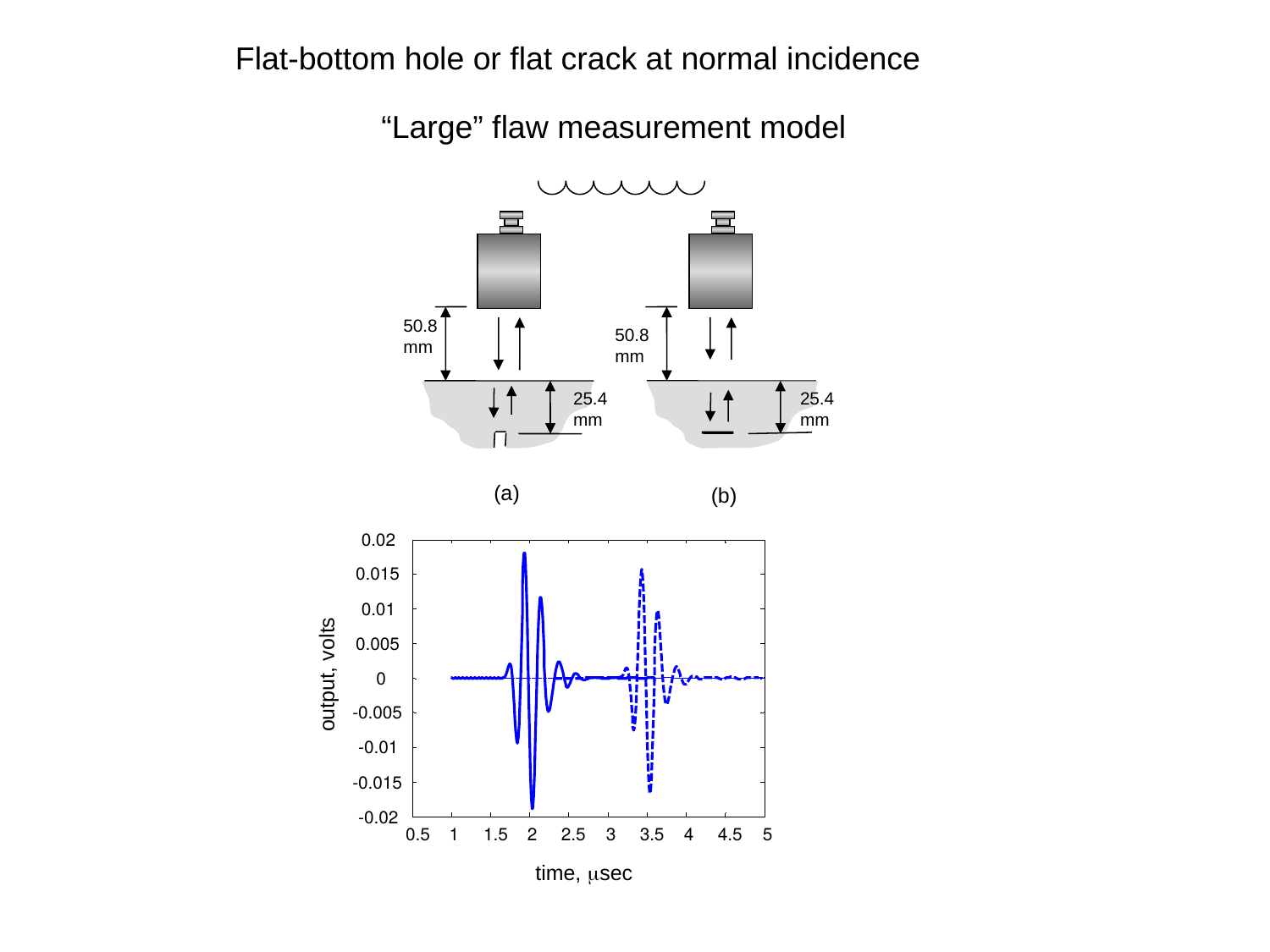

Flat-bottom hole or flat crack at normal incidence
“Large” flaw measurement model

  50.8
  mm

  50.8
  mm

25.4
mm

25.4
mm

(a)
(b)
0.02

0.015

0.01

0.005

output, volts

0

-0.005

-0.01

-0.015

-0.02

0.5
1
1.5
2
2.5
3
3.5
4
4.5
5
time, μsec